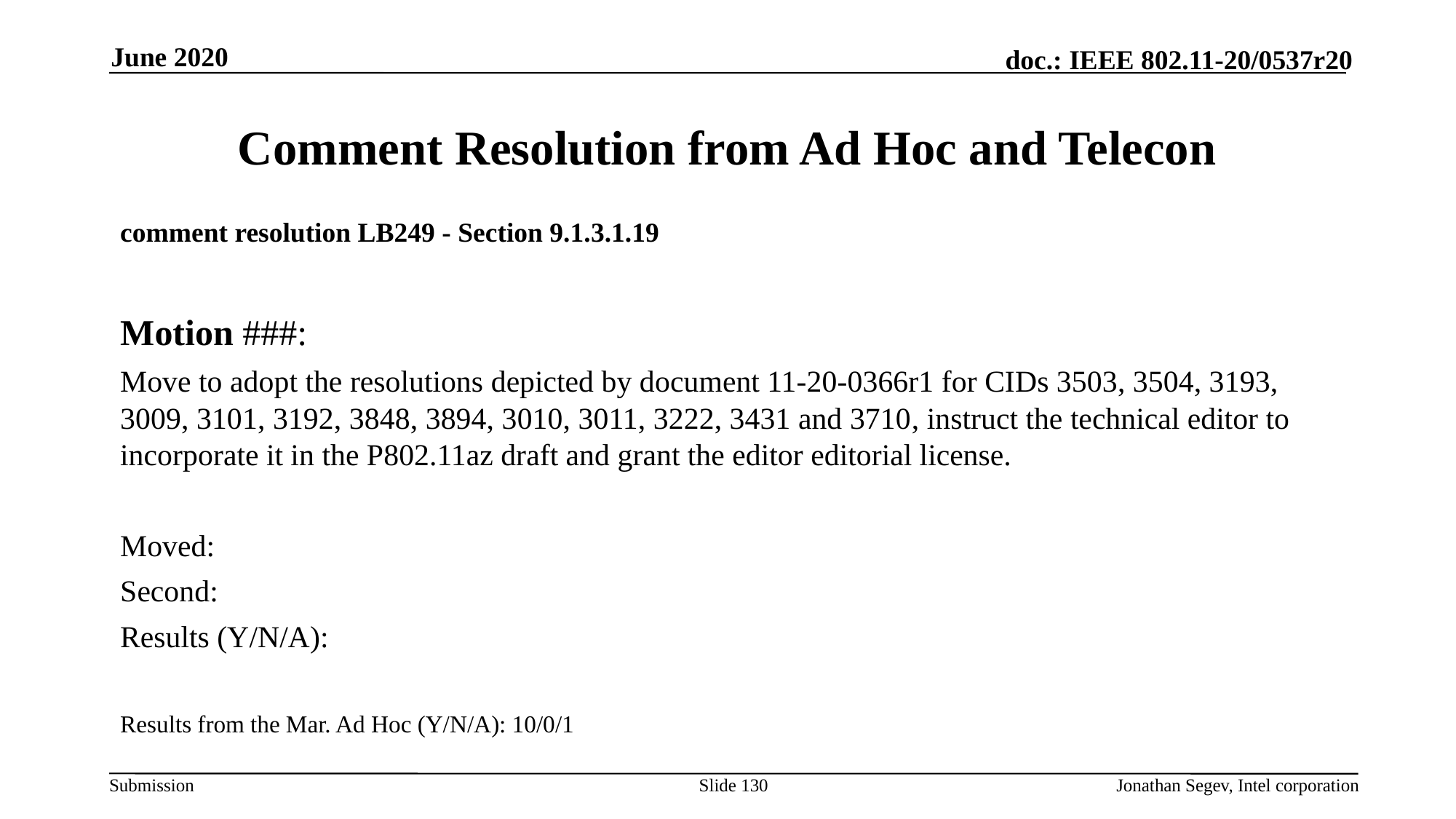

June 2020
# Comment Resolution from Ad Hoc and Telecon
comment resolution LB249 - Section 9.1.3.1.19

Motion ###:
Move to adopt the resolutions depicted by document 11-20-0366r1 for CIDs 3503, 3504, 3193, 3009, 3101, 3192, 3848, 3894, 3010, 3011, 3222, 3431 and 3710, instruct the technical editor to incorporate it in the P802.11az draft and grant the editor editorial license.

Moved:
Second:
Results (Y/N/A):

Results from the Mar. Ad Hoc (Y/N/A): 10/0/1

Slide 130
Jonathan Segev, Intel corporation